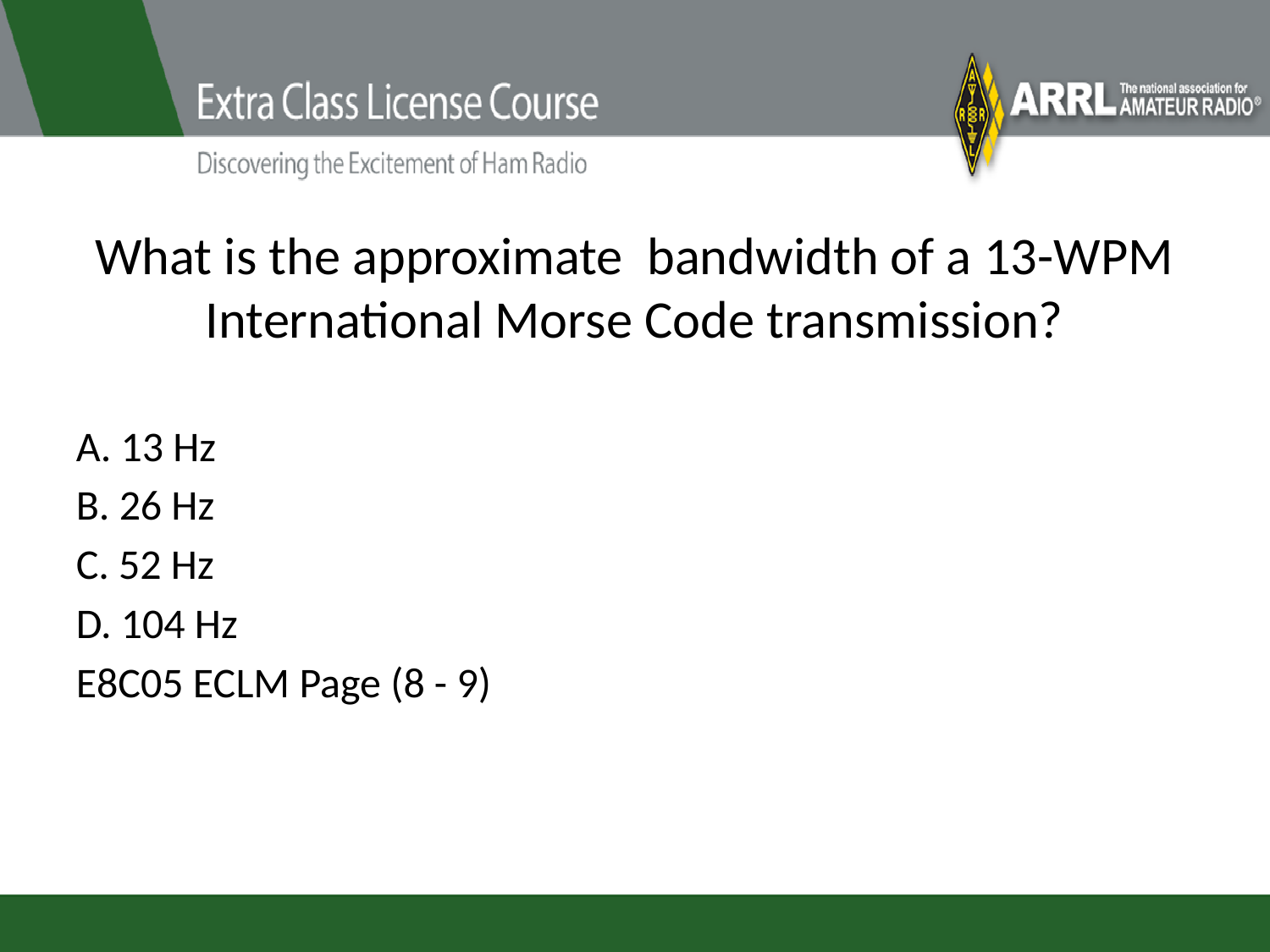

# What is the approximate  bandwidth of a 13-WPM International Morse Code transmission?
A. 13 Hz
B. 26 Hz
C. 52 Hz
D. 104 Hz
E8C05 ECLM Page (8 - 9)